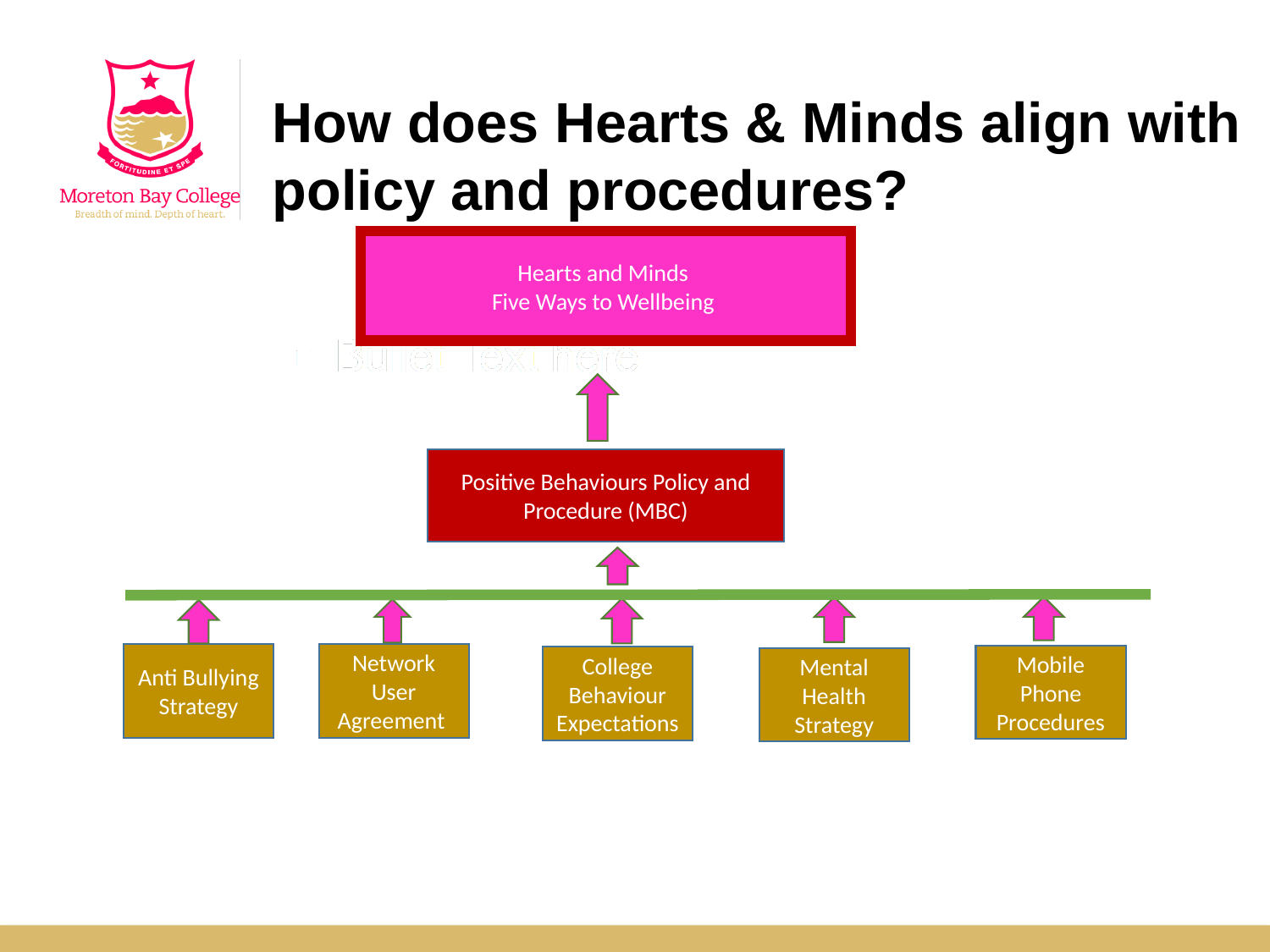

# How does Hearts & Minds align with policy and procedures?
Hearts and Minds
Five Ways to Wellbeing

Positive Behaviours Policy and Procedure (MBC)

Anti Bullying Strategy
Network User Agreement
Mobile Phone Procedures
College Behaviour Expectations
Mental Health Strategy